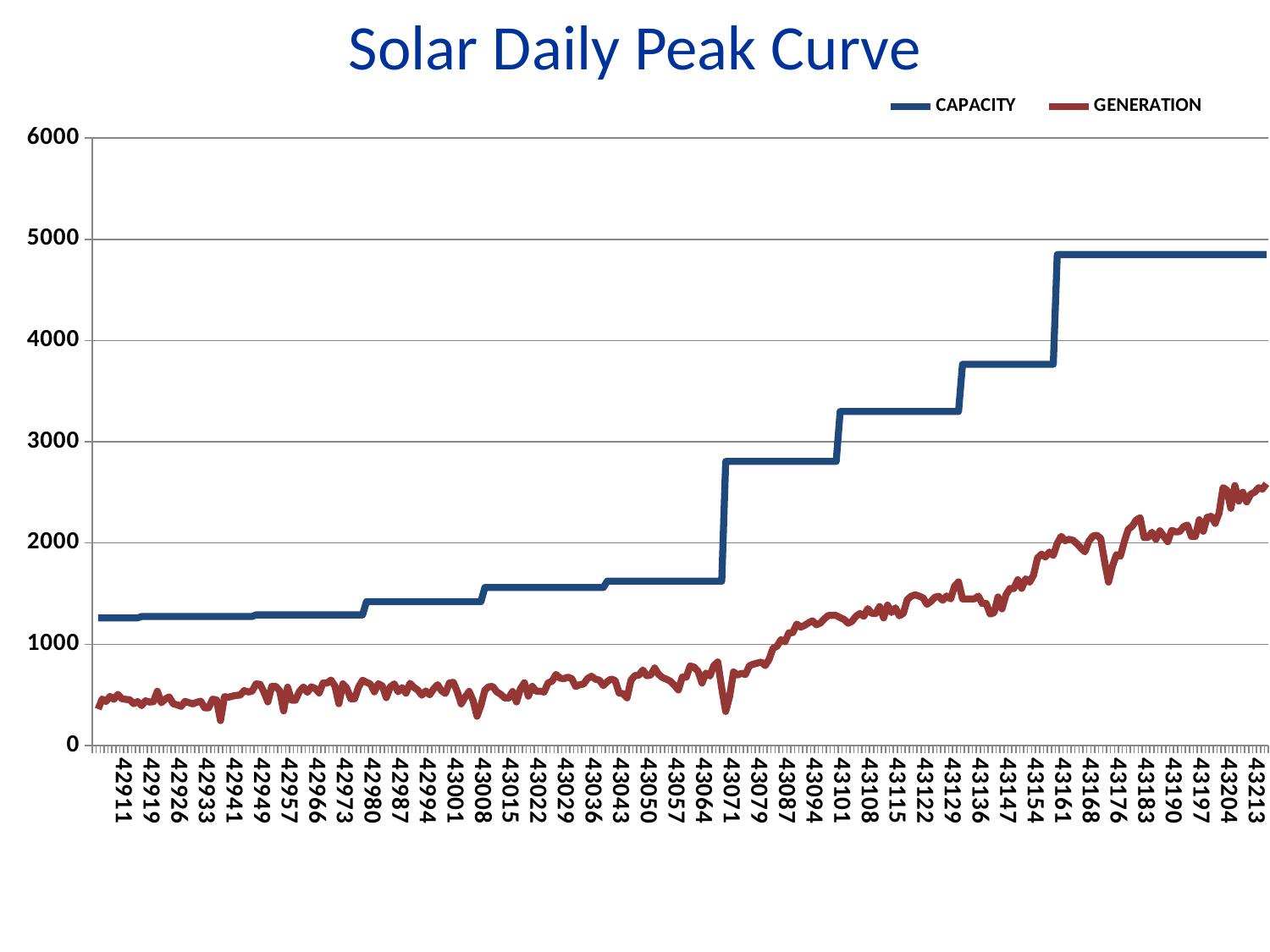

# Solar Daily Peak Curve

### Chart

| Category | CAPACITY | GENERATION |
|---|---|---|
|  | None | None |
| 42905 | 1259.8799999999999 | 359.36 |
| 42906 | 1259.8799999999999 | 458.86 |
| 42907 | 1259.8799999999999 | 434.82 |
| 42908 | 1259.8799999999999 | 484.9799999999996 |
| 42909 | 1259.8799999999999 | 456.17 |
| 42910 | 1259.8799999999999 | 504.11 |
| 42911 | 1259.8799999999999 | 462.68 |
| 42912 | 1259.8799999999999 | 455.11 |
| 42913 | 1259.8799999999999 | 451.25 |
| 42914 | 1259.8799999999999 | 413.62 |
| 42916 | 1259.8799999999999 | 433.68 |
| 42917 | 1273.8799999999999 | 394.11 |
| 42918 | 1273.8799999999999 | 440.81 |
| 42919 | 1273.8799999999999 | 428.48999999999955 |
| 42920 | 1273.8799999999999 | 432.6500000000003 |
| 42921 | 1273.8799999999999 | 535.53 |
| 42922 | 1273.8799999999999 | 421.86 |
| 42923 | 1273.8799999999999 | 458.16 |
| 42924 | 1273.8799999999999 | 479.78 |
| 42925 | 1273.8799999999999 | 411.87 |
| 42926 | 1273.8799999999999 | 402.07 |
| 42927 | 1273.8799999999999 | 386.2299999999996 |
| 42928 | 1273.8799999999999 | 435.26 |
| 42929 | 1273.8799999999999 | 423.75 |
| 42930 | 1273.8799999999999 | 410.26 |
| 42931 | 1273.8799999999999 | 427.2199999999997 |
| 42932 | 1273.8799999999999 | 437.11 |
| 42933 | 1273.8799999999999 | 372.25 |
| 42934 | 1273.8799999999999 | 372.25 |
| 42936 | 1273.8799999999999 | 457.48999999999955 |
| 42937 | 1273.8799999999999 | 449.4199999999996 |
| 42938 | 1273.8799999999999 | 245.66 |
| 42939 | 1273.8799999999999 | 482.01 |
| 42940 | 1273.8799999999999 | 476.44 |
| 42941 | 1273.8799999999999 | 487.02 |
| 42942 | 1273.8799999999999 | 494.9199999999996 |
| 42943 | 1273.8799999999999 | 498.4699999999997 |
| 42944 | 1273.8799999999999 | 541.57 |
| 42945 | 1273.8799999999999 | 528.99 |
| 42947 | 1273.8799999999999 | 535.8299999999995 |
| 42948 | 1289.8799999999999 | 607.12 |
| 42949 | 1289.8799999999999 | 605.1 |
| 42950 | 1289.8799999999999 | 528.71 |
| 42951 | 1289.8799999999999 | 430.63 |
| 42952 | 1289.8799999999999 | 584.13 |
| 42954 | 1289.8799999999999 | 583.5599999999995 |
| 42955 | 1289.8799999999999 | 539.9 |
| 42956 | 1289.8799999999999 | 341.56 |
| 42957 | 1289.8799999999999 | 576.41 |
| 42958 | 1289.8799999999999 | 448.03 |
| 42959 | 1289.8799999999999 | 448.03 |
| 42961 | 1289.8799999999999 | 534.01 |
| 42963 | 1289.8799999999999 | 577.91 |
| 42964 | 1289.8799999999999 | 524.67 |
| 42965 | 1289.8799999999999 | 579.24 |
| 42966 | 1289.8799999999999 | 562.88 |
| 42967 | 1289.8799999999999 | 519.02 |
| 42968 | 1289.8799999999999 | 617.7900000000005 |
| 42969 | 1289.8799999999999 | 616.2 |
| 42970 | 1289.8799999999999 | 646.19 |
| 42971 | 1289.8799999999999 | 586.49 |
| 42972 | 1289.8799999999999 | 412.9699999999997 |
| 42973 | 1289.8799999999999 | 608.26 |
| 42974 | 1289.8799999999999 | 565.5599999999995 |
| 42975 | 1289.8799999999999 | 461.89 |
| 42976 | 1289.8799999999999 | 461.89 |
| 42977 | 1289.8799999999999 | 578.14 |
| 42978 | 1289.8799999999999 | 644.1 |
| 42979 | 1420.8799999999999 | 623.91 |
| 42980 | 1420.8799999999999 | 606.6 |
| 42981 | 1420.8799999999999 | 529.72 |
| 42982 | 1420.8799999999999 | 610.03 |
| 42983 | 1420.8799999999999 | 588.73 |
| 42984 | 1420.8799999999999 | 472.59 |
| 42985 | 1420.8799999999999 | 577.9599999999995 |
| 42986 | 1420.8799999999999 | 608.9499999999995 |
| 42987 | 1420.8799999999999 | 530.3399999999995 |
| 42988 | 1420.8799999999999 | 571.37 |
| 42989 | 1420.8799999999999 | 516.6 |
| 42990 | 1420.8799999999999 | 614.23 |
| 42991 | 1420.8799999999999 | 573.92 |
| 42992 | 1420.8799999999999 | 547.0 |
| 42993 | 1420.8799999999999 | 496.57 |
| 42994 | 1420.8799999999999 | 538.37 |
| 42995 | 1420.8799999999999 | 500.2 |
| 42996 | 1420.8799999999999 | 559.59 |
| 42997 | 1420.8799999999999 | 599.9399999999995 |
| 42998 | 1420.8799999999999 | 540.97 |
| 42999 | 1420.8799999999999 | 514.19 |
| 43000 | 1420.8799999999999 | 617.12 |
| 43001 | 1420.8799999999999 | 623.69 |
| 43002 | 1420.8799999999999 | 530.67 |
| 43003 | 1420.8799999999999 | 410.81 |
| 43004 | 1420.8799999999999 | 479.44 |
| 43005 | 1420.8799999999999 | 533.9 |
| 43006 | 1420.8799999999999 | 443.26 |
| 43007 | 1420.8799999999999 | 288.75 |
| 43008 | 1420.8799999999999 | 395.8400000000003 |
| 43009 | 1560.8799999999999 | 546.09 |
| 43010 | 1560.8799999999999 | 580.62 |
| 43011 | 1560.8799999999999 | 581.97 |
| 43012 | 1560.8799999999999 | 530.0499999999994 |
| 43013 | 1560.8799999999999 | 505.53 |
| 43014 | 1560.8799999999999 | 469.35 |
| 43015 | 1560.8799999999999 | 469.35 |
| 43016 | 1560.8799999999999 | 533.07 |
| 43017 | 1560.8799999999999 | 430.17 |
| 43018 | 1560.8799999999999 | 560.9 |
| 43019 | 1560.8799999999999 | 619.01 |
| 43020 | 1560.8799999999999 | 487.18 |
| 43021 | 1560.8799999999999 | 583.8499999999992 |
| 43022 | 1560.8799999999999 | 535.4599999999995 |
| 43023 | 1560.8799999999999 | 535.71 |
| 43024 | 1560.8799999999999 | 528.04 |
| 43025 | 1560.8799999999999 | 618.4399999999995 |
| 43026 | 1560.8799999999999 | 634.9599999999995 |
| 43027 | 1560.8799999999999 | 701.64 |
| 43028 | 1560.8799999999999 | 666.1800000000005 |
| 43029 | 1560.8799999999999 | 659.21 |
| 43030 | 1560.8799999999999 | 675.71 |
| 43031 | 1560.8799999999999 | 660.19 |
| 43032 | 1560.8799999999999 | 582.49 |
| 43033 | 1560.8799999999999 | 600.15 |
| 43034 | 1560.8799999999999 | 607.3499999999992 |
| 43035 | 1560.8799999999999 | 661.7900000000005 |
| 43036 | 1560.8799999999999 | 683.7 |
| 43037 | 1560.8799999999999 | 654.75 |
| 43038 | 1560.8799999999999 | 645.3399999999995 |
| 43039 | 1560.8799999999999 | 591.26 |
| 43040 | 1622.8799999999999 | 630.75 |
| 43041 | 1622.8799999999999 | 656.63 |
| 43042 | 1622.8799999999999 | 641.59 |
| 43043 | 1622.8799999999999 | 518.51 |
| 43044 | 1622.8799999999999 | 511.69 |
| 43045 | 1622.8799999999999 | 470.54 |
| 43046 | 1622.8799999999999 | 644.73 |
| 43047 | 1622.8799999999999 | 690.42 |
| 43048 | 1622.8799999999999 | 694.2700000000006 |
| 43049 | 1622.8799999999999 | 745.57 |
| 43050 | 1622.8799999999999 | 689.3399999999995 |
| 43051 | 1622.8799999999999 | 695.58 |
| 43052 | 1622.8799999999999 | 765.3199999999995 |
| 43053 | 1622.8799999999999 | 702.52 |
| 43054 | 1622.8799999999999 | 670.03 |
| 43055 | 1622.8799999999999 | 654.8 |
| 43056 | 1622.8799999999999 | 634.67 |
| 43057 | 1622.8799999999999 | 595.52 |
| 43058 | 1622.8799999999999 | 548.21 |
| 43059 | 1622.8799999999999 | 675.3399999999995 |
| 43060 | 1622.8799999999999 | 675.19 |
| 43061 | 1622.8799999999999 | 785.3199999999995 |
| 43062 | 1622.8799999999999 | 774.31 |
| 43063 | 1622.8799999999999 | 732.04 |
| 43064 | 1622.8799999999999 | 617.18 |
| 43065 | 1622.8799999999999 | 715.4 |
| 43066 | 1622.8799999999999 | 686.3599999999992 |
| 43067 | 1622.8799999999999 | 789.66 |
| 43068 | 1622.8799999999999 | 824.71 |
| 43069 | 1622.8799999999999 | 564.42 |
| 43070 | 2805.88 | 336.07 |
| 43071 | 2805.88 | 484.02 |
| 43073 | 2805.88 | 725.9599999999995 |
| 43074 | 2805.88 | 696.66 |
| 43075 | 2805.88 | 712.6700000000005 |
| 43076 | 2805.88 | 701.57 |
| 43077 | 2805.88 | 787.7900000000005 |
| 43078 | 2805.88 | 802.7900000000005 |
| 43079 | 2805.88 | 813.8199999999995 |
| 43080 | 2805.88 | 823.49 |
| 43081 | 2805.88 | 789.07 |
| 43082 | 2805.88 | 852.39 |
| 43084 | 2805.88 | 961.3 |
| 43085 | 2805.88 | 980.05 |
| 43086 | 2805.88 | 1044.5 |
| 43087 | 2805.88 | 1022.98 |
| 43088 | 2805.88 | 1111.56 |
| 43089 | 2805.88 | 1115.04 |
| 43090 | 2805.88 | 1198.96 |
| 43091 | 2805.88 | 1168.79 |
| 43092 | 2805.88 | 1186.6699999999998 |
| 43093 | 2805.88 | 1211.3799999999999 |
| 43094 | 2805.88 | 1231.45 |
| 43095 | 2805.88 | 1192.1599999999999 |
| 43096 | 2805.88 | 1209.57 |
| 43097 | 2805.88 | 1250.76 |
| 43098 | 2805.88 | 1284.24 |
| 43099 | 2805.88 | 1284.24 |
| 43100 | 2805.88 | 1284.24 |
| 43101 | 3299.38 | 1262.6699999999998 |
| 43102 | 3299.38 | 1244.36 |
| 43103 | 3299.38 | 1207.6299999999999 |
| 43104 | 3299.38 | 1226.1 |
| 43105 | 3299.38 | 1275.54 |
| 43106 | 3299.38 | 1303.37 |
| 43107 | 3299.38 | 1276.26 |
| 43108 | 3299.38 | 1351.8899999999999 |
| 43109 | 3299.38 | 1304.93 |
| 43110 | 3299.38 | 1303.73 |
| 43111 | 3299.38 | 1371.73 |
| 43112 | 3299.38 | 1260.23 |
| 43113 | 3299.38 | 1386.56 |
| 43114 | 3299.38 | 1313.26 |
| 43115 | 3299.38 | 1359.53 |
| 43116 | 3299.38 | 1280.6399999999999 |
| 43117 | 3299.38 | 1304.07 |
| 43118 | 3299.38 | 1439.94 |
| 43119 | 3299.38 | 1474.01 |
| 43120 | 3299.38 | 1488.58 |
| 43121 | 3299.38 | 1475.6799999999998 |
| 43122 | 3299.38 | 1457.72 |
| 43123 | 3299.38 | 1393.6799999999998 |
| 43124 | 3299.38 | 1423.21 |
| 43125 | 3299.38 | 1464.07 |
| 43126 | 3299.38 | 1473.1499999999999 |
| 43127 | 3299.38 | 1433.87 |
| 43128 | 3299.38 | 1476.62 |
| 43129 | 3299.38 | 1447.22 |
| 43130 | 3299.38 | 1573.35 |
| 43131 | 3299.38 | 1616.48 |
| 43132 | 3765.255 | 1447.73 |
| 43133 | 3765.255 | 1447.73 |
| 43134 | 3765.255 | 1447.73 |
| 43135 | 3765.255 | 1447.73 |
| 43136 | 3765.255 | 1474.91 |
| 43137 | 3765.255 | 1403.08 |
| 43138 | 3765.255 | 1403.08 |
| 43139 | 3765.255 | 1298.54 |
| 43140 | 3765.255 | 1312.3799999999999 |
| 43145 | 3765.255 | 1467.3 |
| 43146 | 3765.255 | 1349.12 |
| 43147 | 3765.255 | 1486.99 |
| 43148 | 3765.255 | 1550.33 |
| 43149 | 3765.255 | 1550.34 |
| 43150 | 3765.255 | 1637.12 |
| 43151 | 3765.255 | 1551.46 |
| 43152 | 3765.255 | 1645.81 |
| 43153 | 3765.255 | 1613.0 |
| 43154 | 3765.255 | 1682.25 |
| 43155 | 3765.255 | 1851.1 |
| 43156 | 3765.255 | 1889.58 |
| 43157 | 3765.255 | 1861.75 |
| 43158 | 3765.255 | 1910.3899999999999 |
| 43159 | 3765.255 | 1876.75 |
| 43160 | 4848.555 | 1995.6399999999999 |
| 43161 | 4848.555 | 2065.77 |
| 43162 | 4848.555 | 2022.76 |
| 43163 | 4848.555 | 2035.84 |
| 43164 | 4848.555 | 2026.52 |
| 43165 | 4848.555 | 1993.1599999999999 |
| 43166 | 4848.555 | 1950.59 |
| 43167 | 4848.555 | 1912.54 |
| 43168 | 4848.555 | 2016.0 |
| 43170 | 4848.555 | 2066.96 |
| 43171 | 4848.555 | 2076.57 |
| 43172 | 4848.555 | 2045.8 |
| 43173 | 4848.555 | 1816.49 |
| 43174 | 4848.555 | 1613.83 |
| 43175 | 4848.555 | 1773.22 |
| 43176 | 4848.555 | 1884.26 |
| 43177 | 4848.555 | 1870.6799999999998 |
| 43178 | 4848.555 | 2014.62 |
| 43179 | 4848.555 | 2135.54 |
| 43180 | 4848.555 | 2165.68 |
| 43181 | 4848.555 | 2226.45 |
| 43182 | 4848.555 | 2248.96 |
| 43183 | 4848.555 | 2053.72 |
| 43184 | 4848.555 | 2053.72 |
| 43185 | 4848.555 | 2106.51 |
| 43186 | 4848.555 | 2036.45 |
| 43187 | 4848.555 | 2120.43 |
| 43188 | 4848.555 | 2067.12 |
| 43189 | 4848.555 | 2012.46 |
| 43190 | 4848.555 | 2126.02 |
| 43191 | 4848.555 | 2109.57 |
| 43192 | 4848.555 | 2112.5 |
| 43193 | 4848.555 | 2160.74 |
| 43194 | 4848.555 | 2177.370000000002 |
| 43195 | 4848.555 | 2064.7599999999998 |
| 43196 | 4848.555 | 2064.7599999999998 |
| 43197 | 4848.555 | 2229.55 |
| 43198 | 4848.555 | 2115.92 |
| 43199 | 4848.555 | 2253.65 |
| 43200 | 4848.555 | 2263.16 |
| 43201 | 4848.555 | 2193.69 |
| 43202 | 4848.555 | 2294.93 |
| 43203 | 4848.555 | 2547.46 |
| 43204 | 4848.555 | 2521.95 |
| 43206 | 4848.555 | 2342.75 |
| 43207 | 4848.555 | 2568.01 |
| 43208 | 4848.555 | 2414.46 |
| 43209 | 4848.555 | 2501.67 |
| 43210 | 4848.555 | 2406.47 |
| 43211 | 4848.555 | 2482.29 |
| 43213 | 4848.555 | 2501.51 |
| 43214 | 4848.555 | 2546.2 |
| 43215 | 4848.555 | 2533.38 |
| 43216 | 4848.555 | 2585.09 |